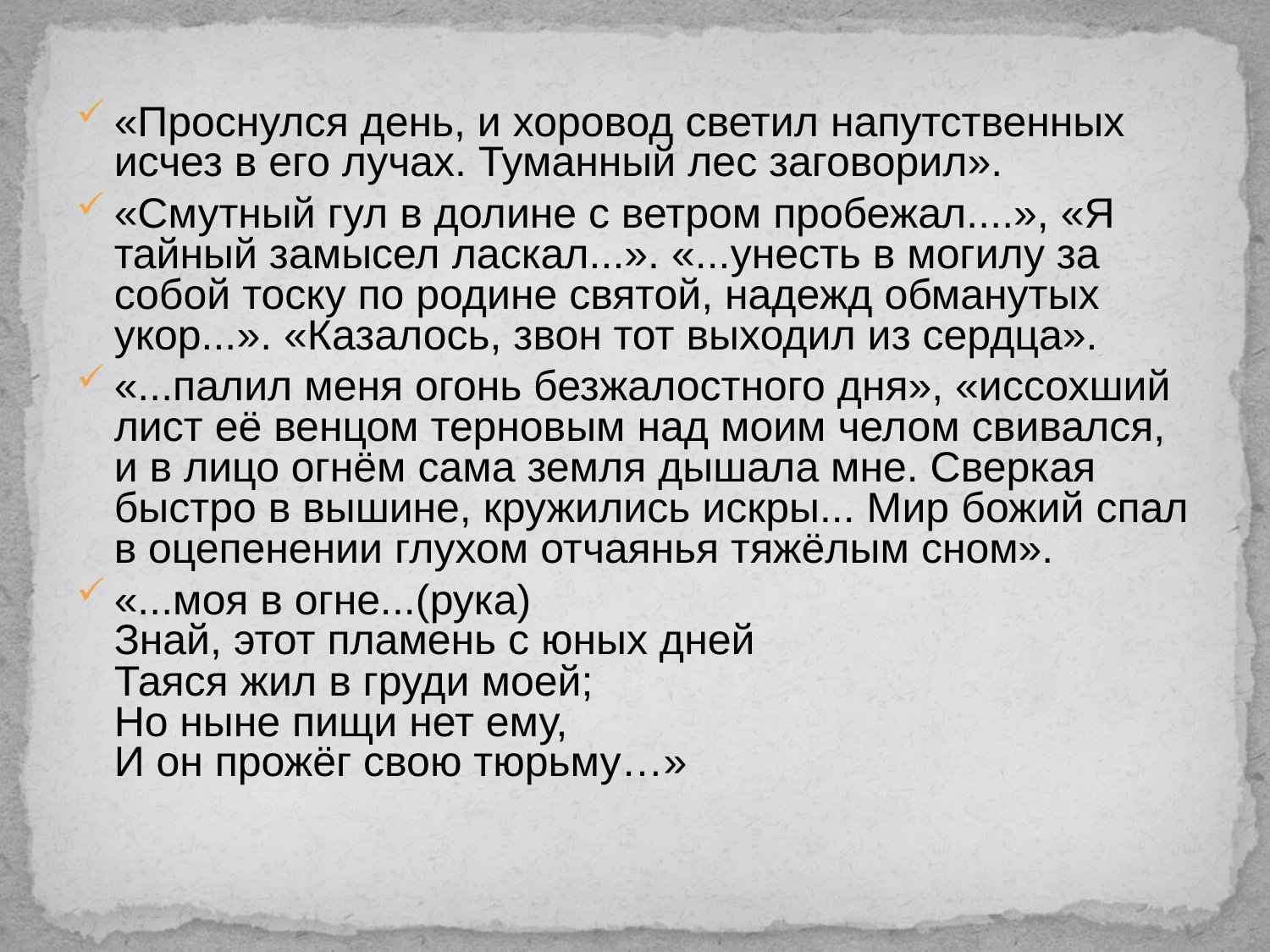

«Проснулся день, и хоровод светил напутственных исчез в его лучах. Туманный лес заговорил».
«Смутный гул в долине с ветром пробежал....», «Я тайный замысел ласкал...». «...унесть в могилу за собой тоску по родине святой, надежд обманутых укор...». «Казалось, звон тот выходил из сердца».
«...палил меня огонь безжалостного дня», «иссохший лист её венцом терновым над моим челом свивался, и в лицо огнём сама земля дышала мне. Сверкая быстро в вышине, кружились искры... Мир божий спал в оцепенении глухом отчаянья тяжёлым сном».
«...моя в огне...(рука)
Знай, этот пламень с юных дней
Таяся жил в груди моей;
Но ныне пищи нет ему,
И он прожёг свою тюрьму…»